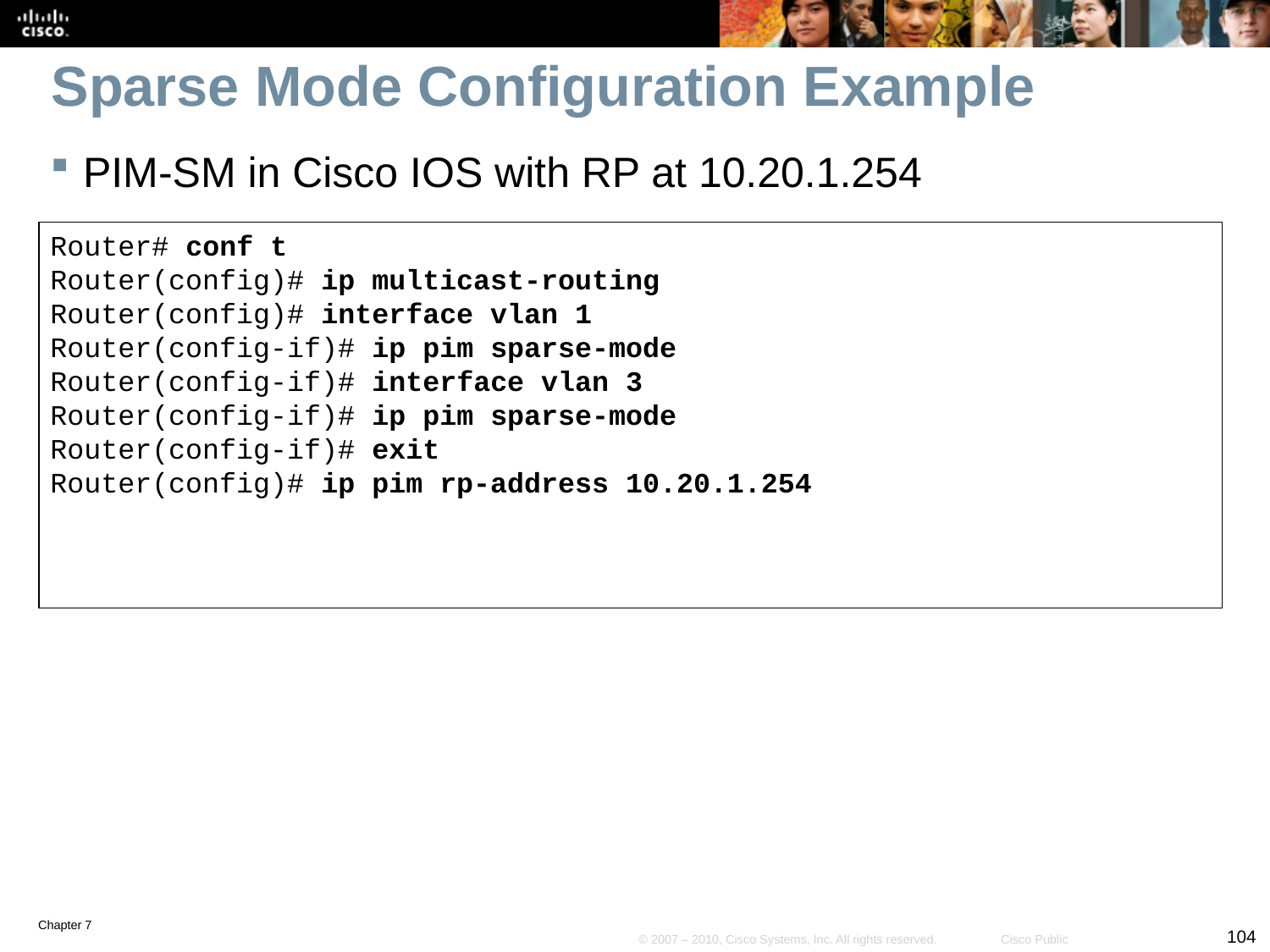

# Sparse Mode Configuration Example
PIM-SM in Cisco IOS with RP at 10.20.1.254
Router# conf t
Router(config)# ip multicast-routing
Router(config)# interface vlan 1
Router(config-if)# ip pim sparse-mode
Router(config-if)# interface vlan 3
Router(config-if)# ip pim sparse-mode
Router(config-if)# exit
Router(config)# ip pim rp-address 10.20.1.254